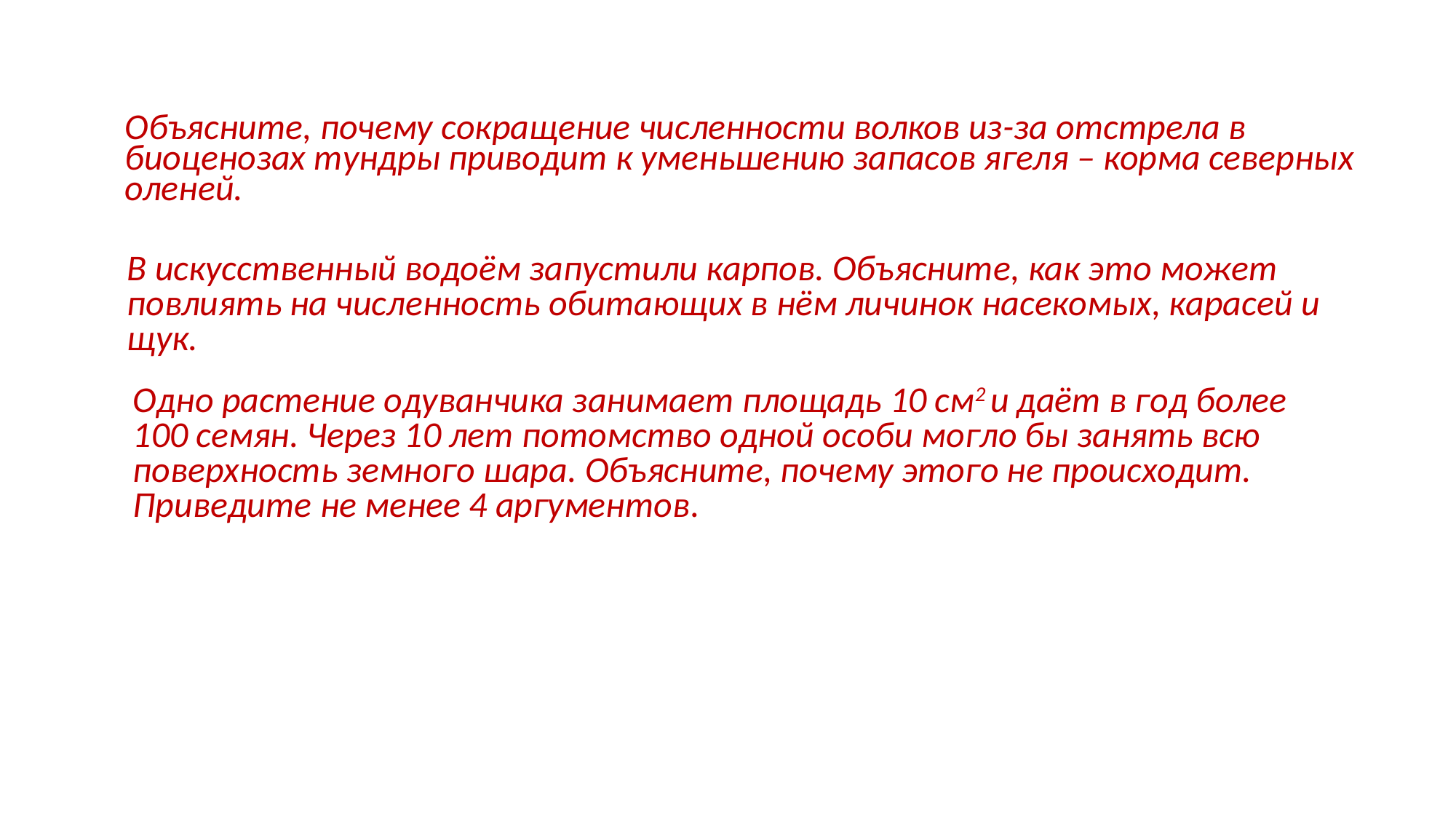

Объясните, почему сокращение численности волков из-за отстрела в биоценозах тундры приводит к уменьшению запасов ягеля – корма северных оленей.
В искусственный водоём запустили карпов. Объясните, как это может повлиять на численность обитающих в нём личинок насекомых, карасей и щук.

Одно растение одуванчика занимает площадь 10 см2 и даёт в год более
100 семян. Через 10 лет потомство одной особи могло бы занять всю
поверхность земного шара. Объясните, почему этого не происходит.
Приведите не менее 4 аргументов.